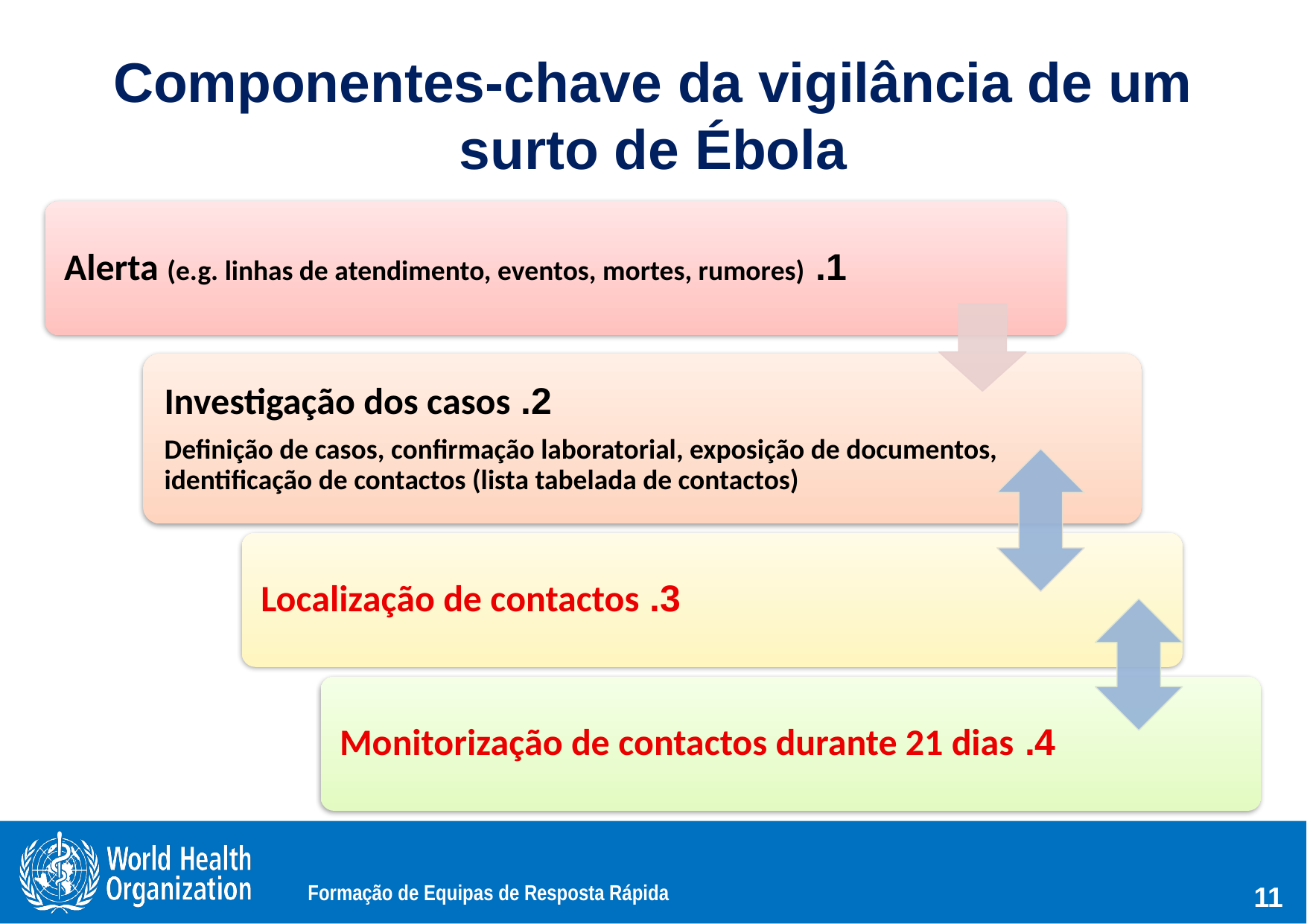

# Componentes-chave da vigilância de um surto de Ébola
1. Alerta (e.g. linhas de atendimento, eventos, mortes, rumores)
2. Investigação dos casos
Definição de casos, confirmação laboratorial, exposição de documentos, identificação de contactos (lista tabelada de contactos)
3. Localização de contactos
4. Monitorização de contactos durante 21 dias